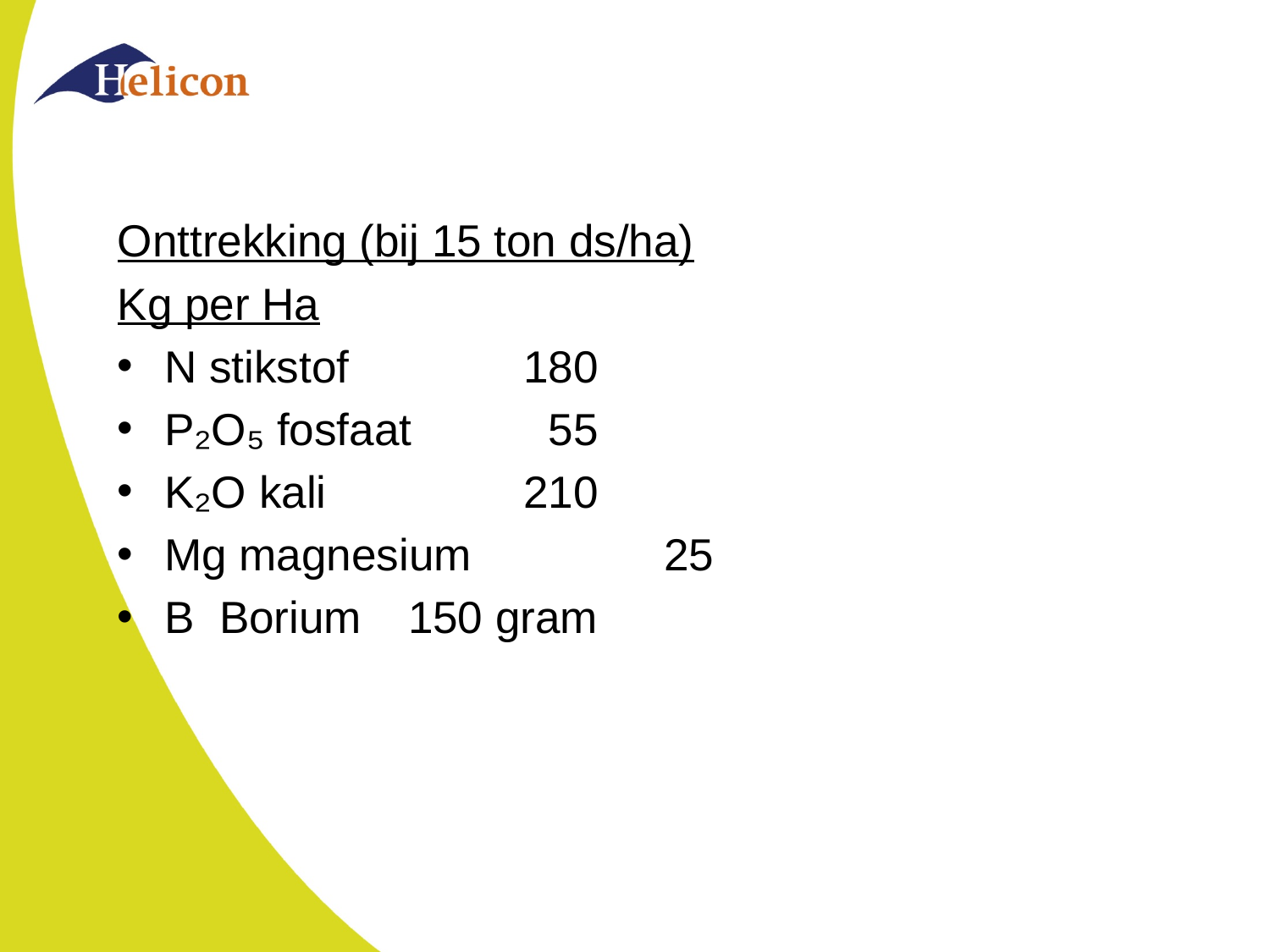

#
Onttrekking (bij 15 ton ds/ha)
Kg per Ha
N stikstof     		 180
P₂O₅ fosfaat  		   55
K₂O kali         		 210
Mg magnesium	  	   25
B  Borium			 150 gram